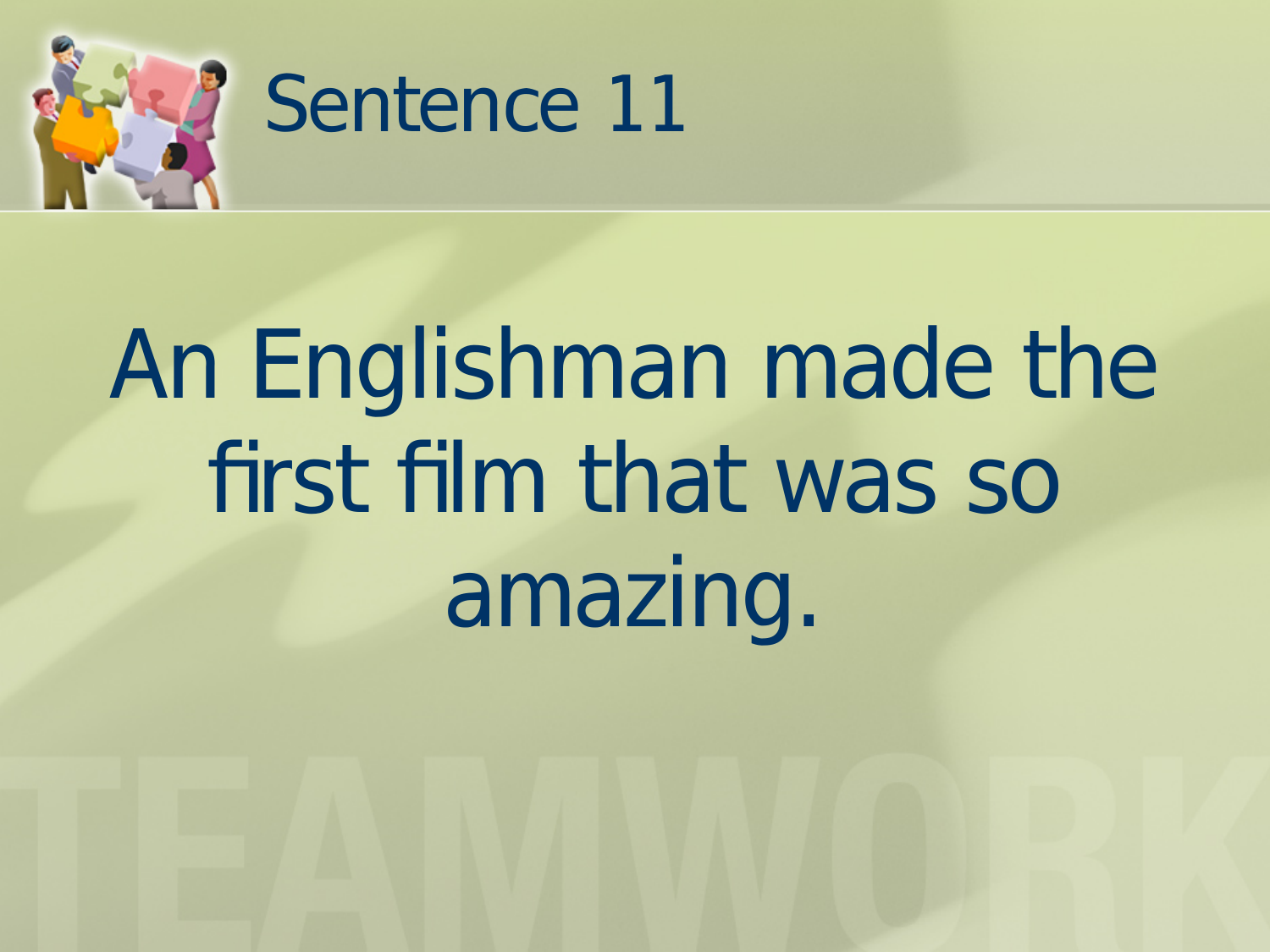

# Sentence 11
An Englishman made the first film that was so amazing.